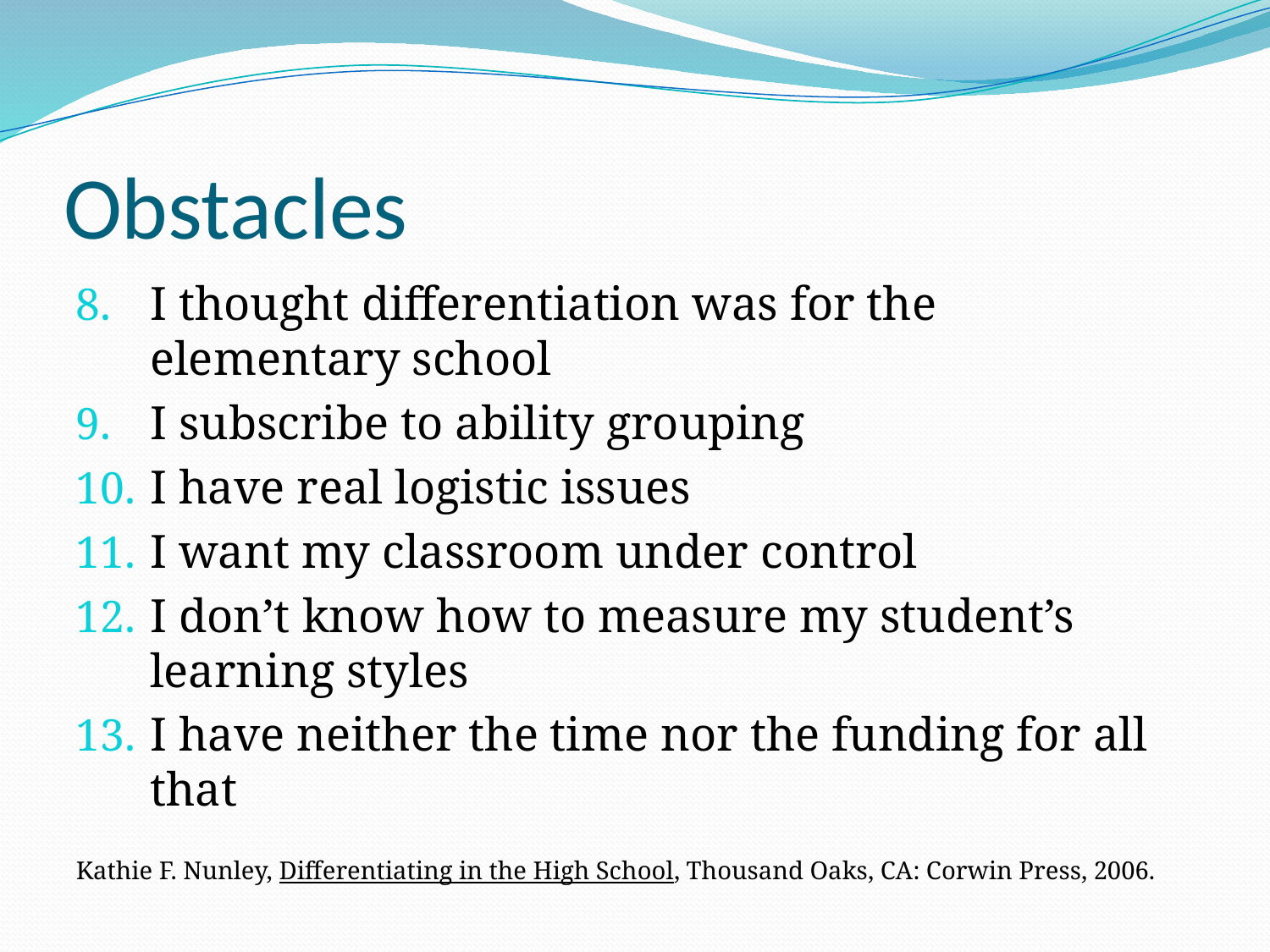

# Obstacles
I thought differentiation was for the elementary school
I subscribe to ability grouping
I have real logistic issues
I want my classroom under control
I don’t know how to measure my student’s learning styles
I have neither the time nor the funding for all that

Kathie F. Nunley, Differentiating in the High School, Thousand Oaks, CA: Corwin Press, 2006.